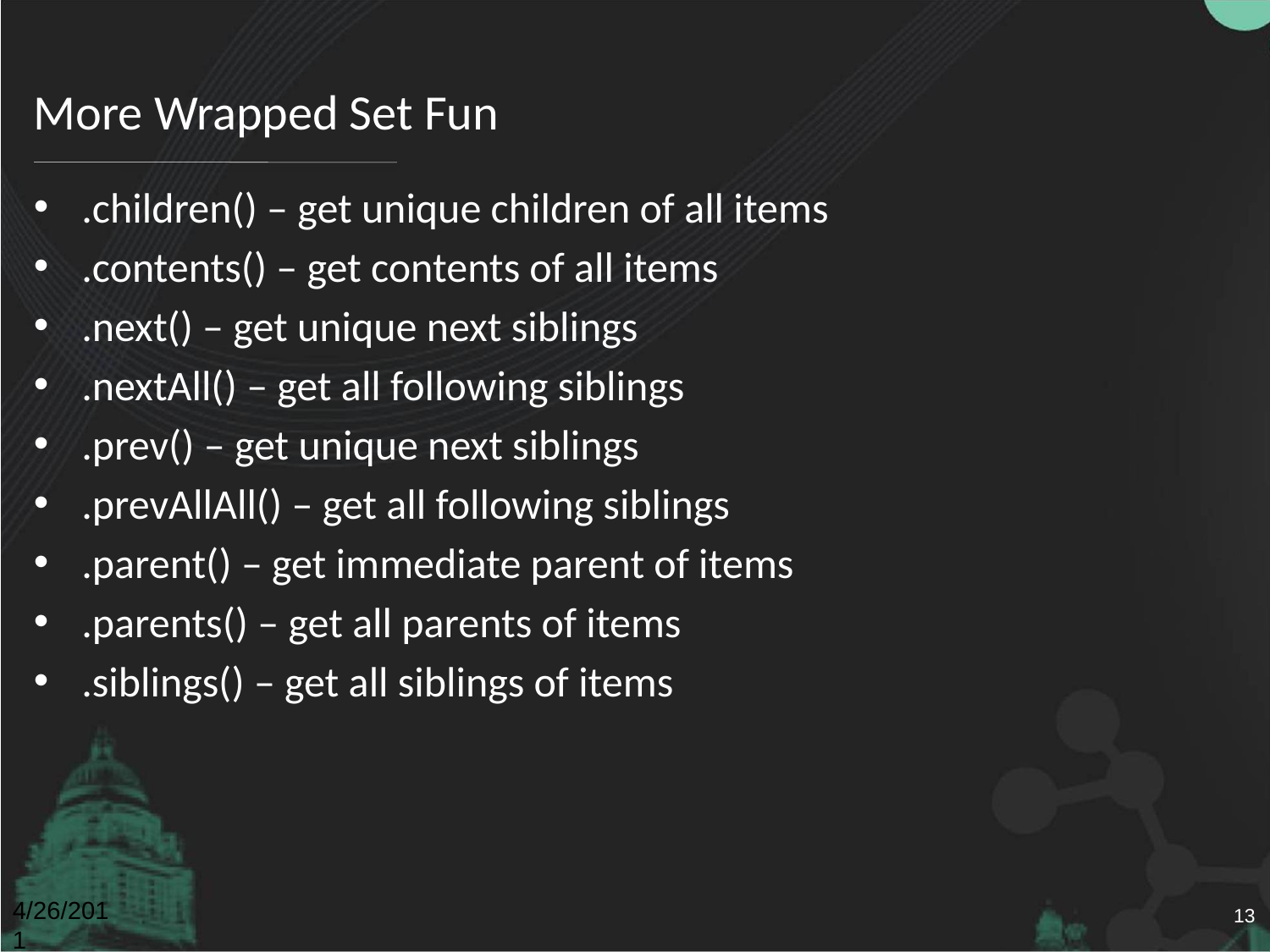

# More Wrapped Set Fun
.children() – get unique children of all items
.contents() – get contents of all items
.next() – get unique next siblings
.nextAll() – get all following siblings
.prev() – get unique next siblings
.prevAllAll() – get all following siblings
.parent() – get immediate parent of items
.parents() – get all parents of items
.siblings() – get all siblings of items
4/26/2011
13